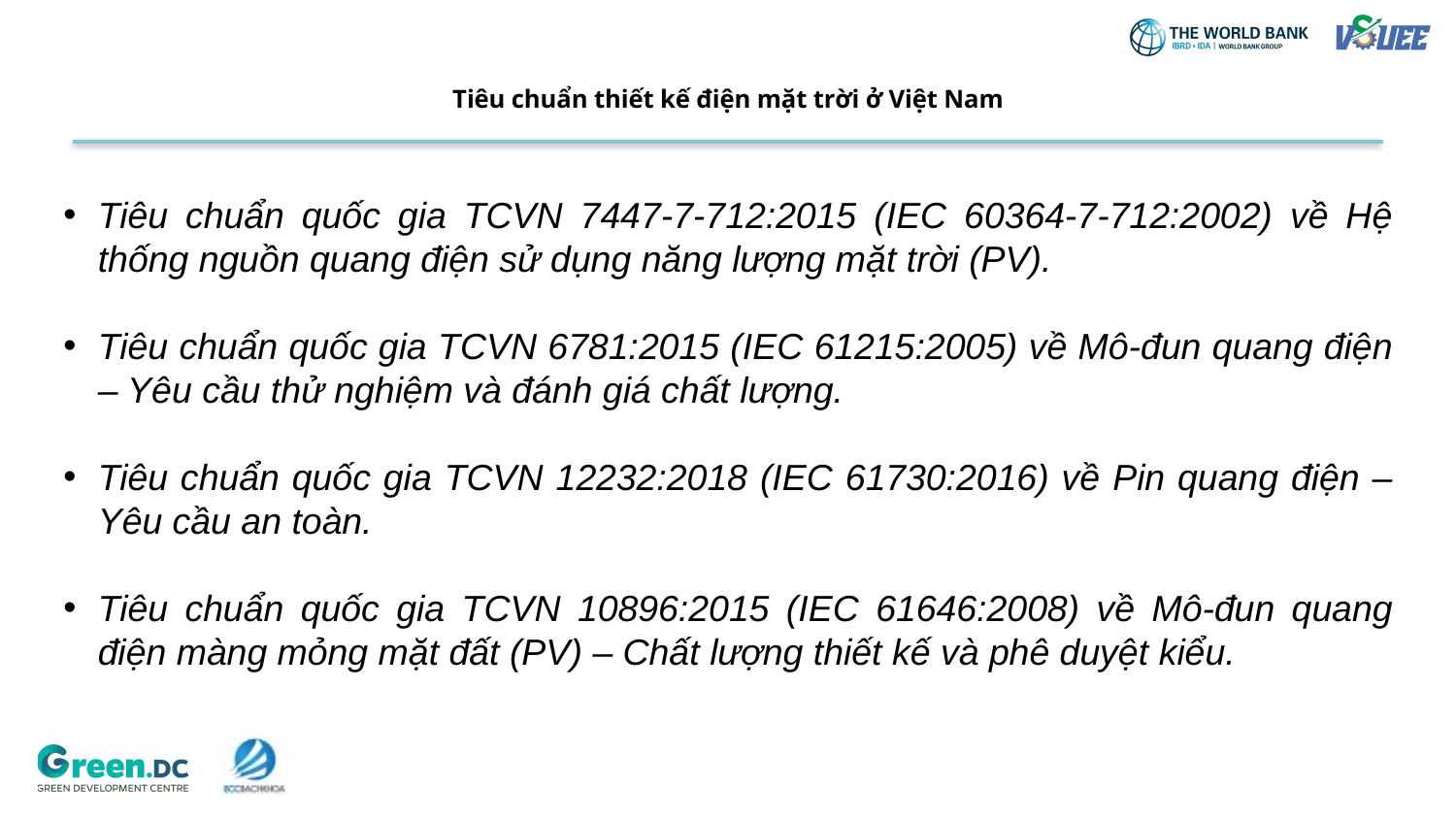

# Tiêu chuẩn thiết kế điện mặt trời ở Việt Nam
Tiêu chuẩn quốc gia TCVN 7447-7-712:2015 (IEC 60364-7-712:2002) về Hệ thống nguồn quang điện sử dụng năng lượng mặt trời (PV).

Tiêu chuẩn quốc gia TCVN 6781:2015 (IEC 61215:2005) về Mô-đun quang điện – Yêu cầu thử nghiệm và đánh giá chất lượng.

Tiêu chuẩn quốc gia TCVN 12232:2018 (IEC 61730:2016) về Pin quang điện – Yêu cầu an toàn.

Tiêu chuẩn quốc gia TCVN 10896:2015 (IEC 61646:2008) về Mô-đun quang điện màng mỏng mặt đất (PV) – Chất lượng thiết kế và phê duyệt kiểu.